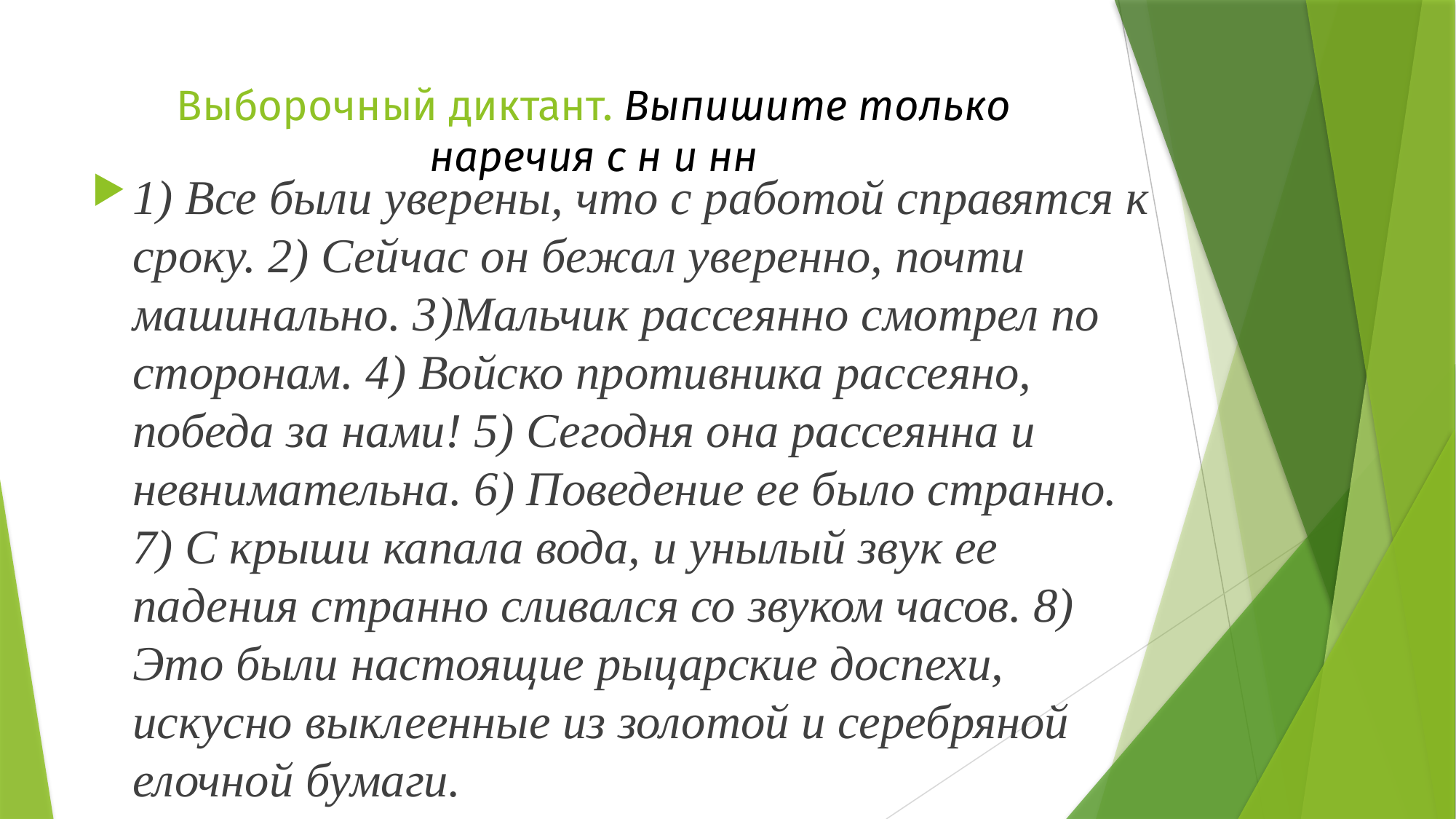

# Выборочный диктант. Выпишите только наречия с н и нн
1) Все были уверены, что с работой справятся к сроку. 2) Сейчас он бежал уверенно, почти машинально. 3)Мальчик рассеянно смотрел по сторонам. 4) Войско противника рассеяно, победа за нами! 5) Сегодня она рассеянна и невнимательна. 6) Поведение ее было странно. 7) С крыши капала вода, и унылый звук ее падения странно сливался со звуком часов. 8) Это были настоящие рыцарские доспехи, искусно выклеенные из золотой и серебряной елочной бумаги.